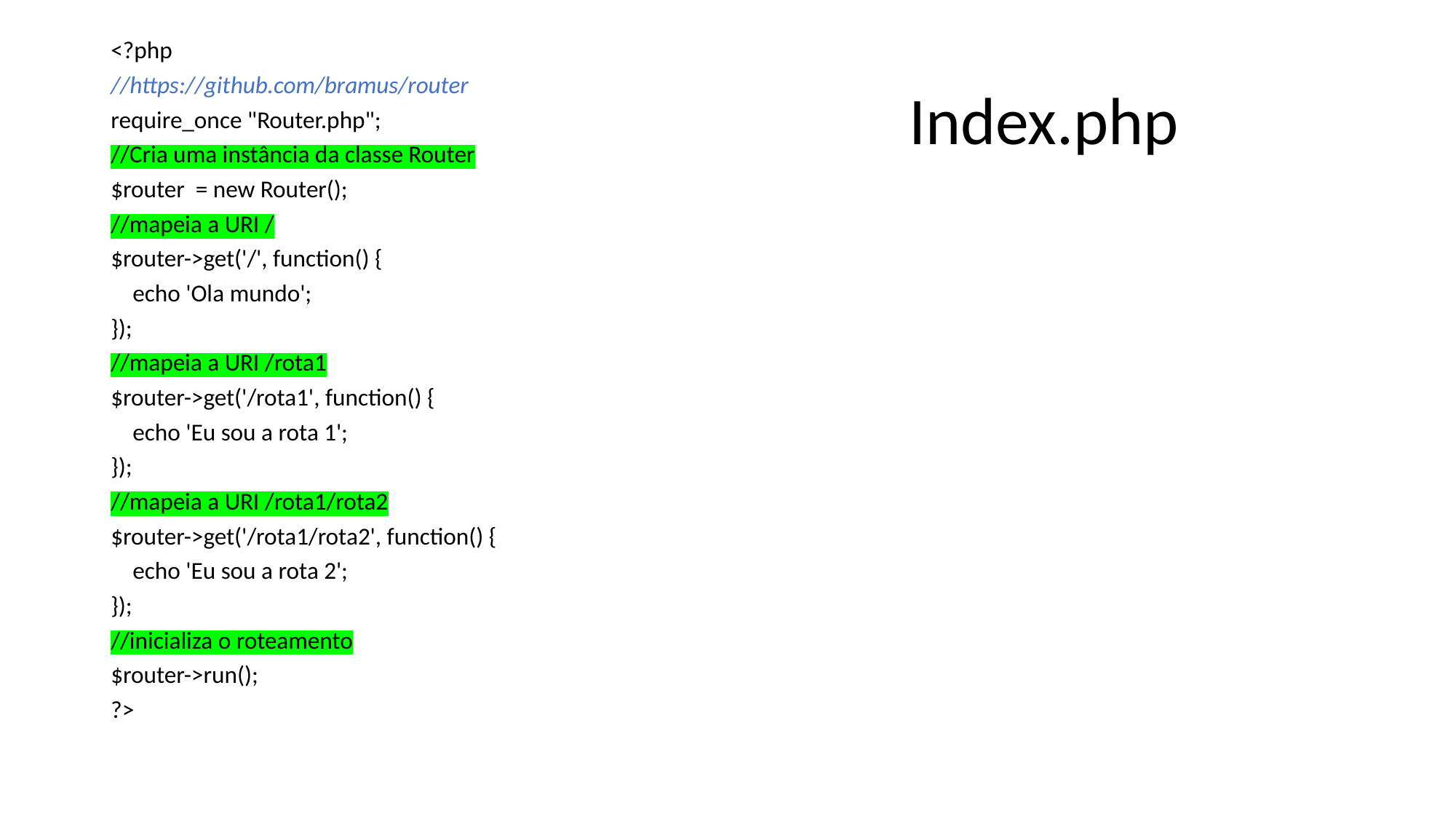

<?php
//https://github.com/bramus/router
require_once "Router.php";
//Cria uma instância da classe Router
$router  = new Router();
//mapeia a URI /
$router->get('/', function() {
    echo 'Ola mundo';
});
//mapeia a URI /rota1
$router->get('/rota1', function() {
    echo 'Eu sou a rota 1';
});
//mapeia a URI /rota1/rota2
$router->get('/rota1/rota2', function() {
    echo 'Eu sou a rota 2';
});
//inicializa o roteamento
$router->run();
?>
# Index.php